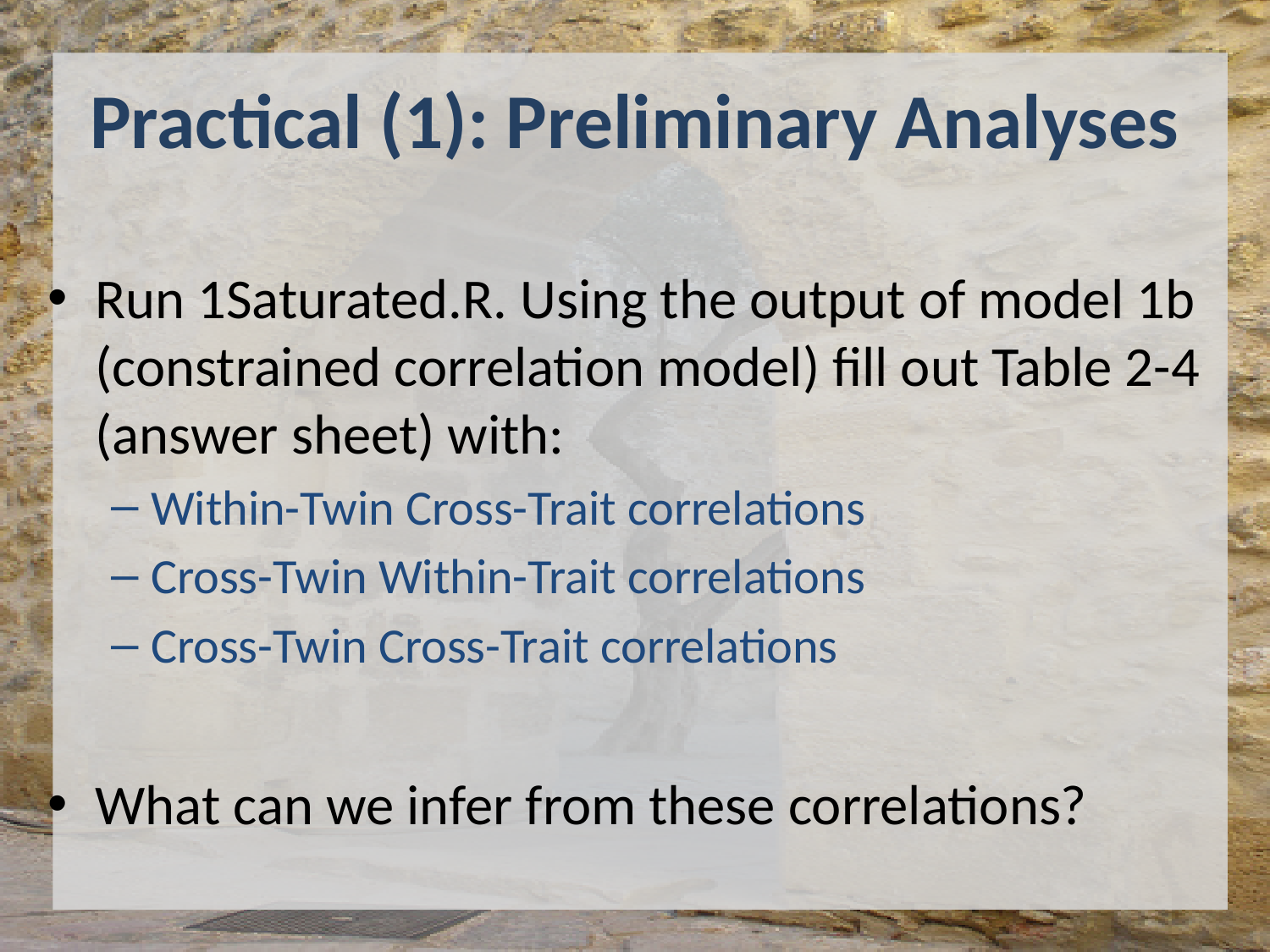

# Practical (1): Preliminary Analyses

Run 1Saturated.R. Using the output of model 1b (constrained correlation model) fill out Table 2-4 (answer sheet) with:
Within-Twin Cross-Trait correlations
Cross-Twin Within-Trait correlations
Cross-Twin Cross-Trait correlations

What can we infer from these correlations?